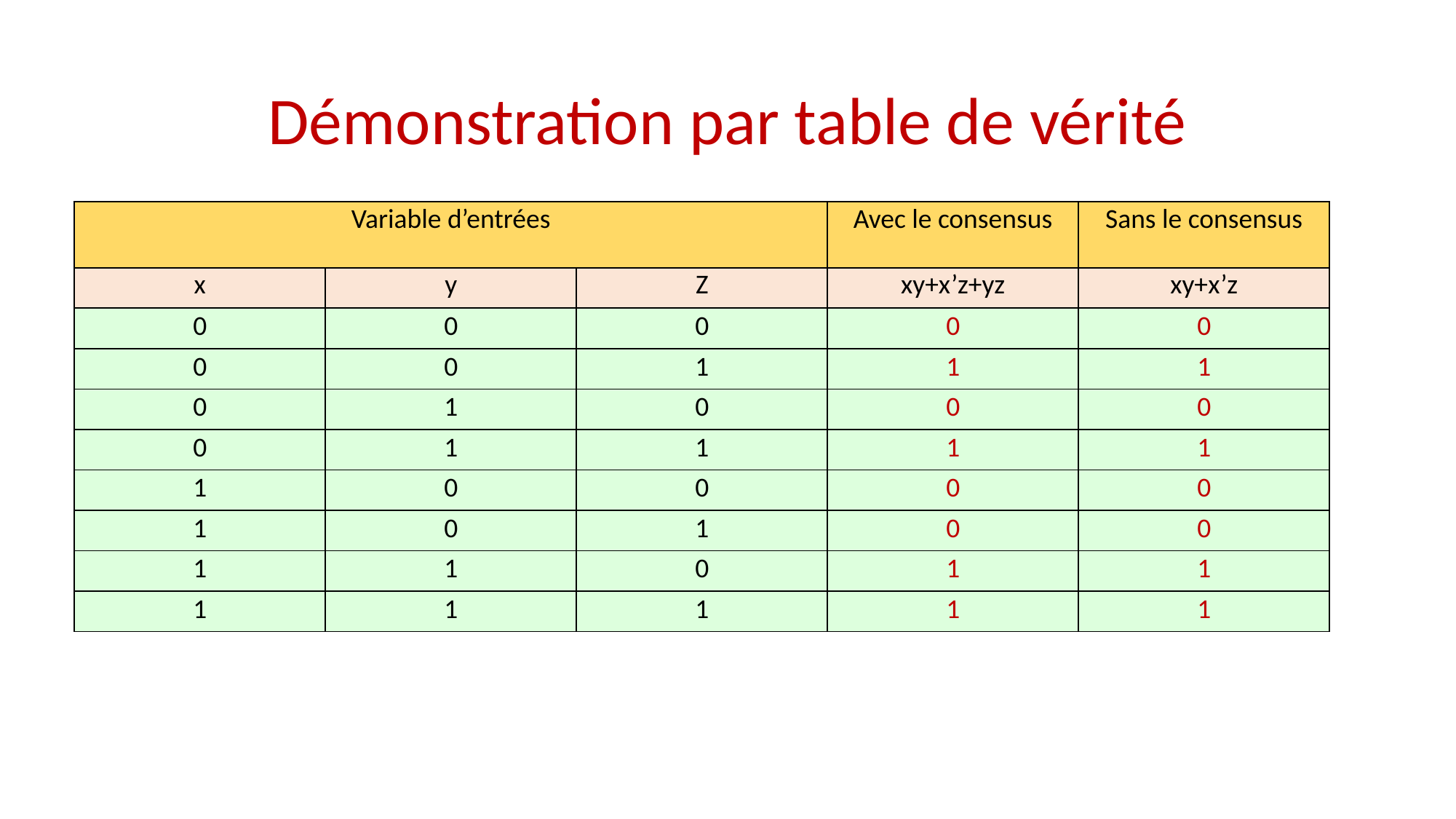

# Démonstration par table de vérité
| Variable d’entrées |  |  | Avec le consensus | Sans le consensus |
| --- | --- | --- | --- | --- |
| x | y | Z | xy+x’z+yz | xy+x’z |
| 0 | 0 | 0 | 0 | 0 |
| 0 | 0 | 1 | 1 | 1 |
| 0 | 1 | 0 | 0 | 0 |
| 0 | 1 | 1 | 1 | 1 |
| 1 | 0 | 0 | 0 | 0 |
| 1 | 0 | 1 | 0 | 0 |
| 1 | 1 | 0 | 1 | 1 |
| 1 | 1 | 1 | 1 | 1 |